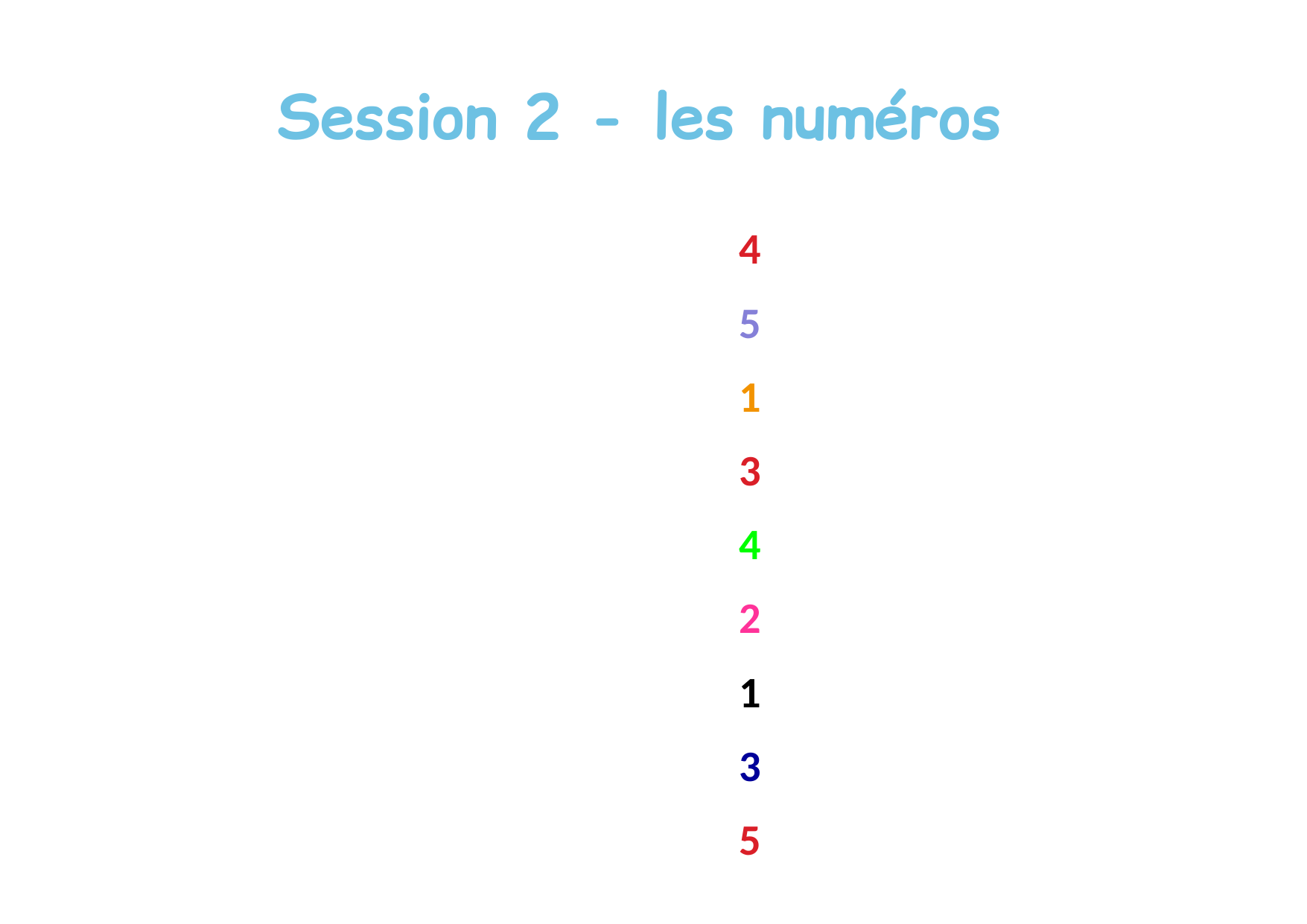

# Session 2 - les numéros
1			un
2			deux
3			trois
4			quatre
5			cinq
4
5
1
3
4
2
1
3
5